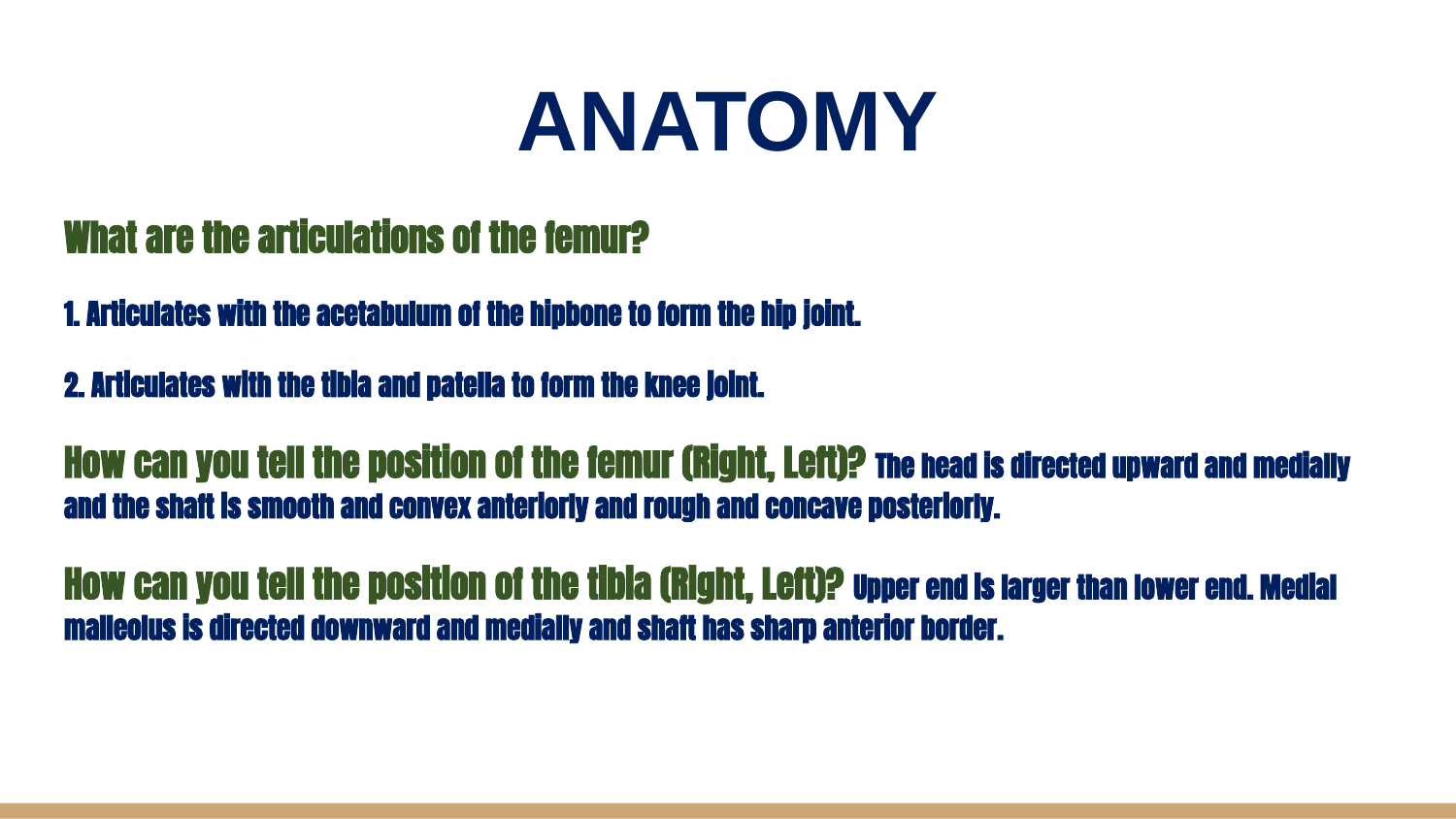

# ANATOMY
What are the articulations of the femur?
1. Articulates with the acetabulum of the hipbone to form the hip joint.
2. Articulates with the tibia and patella to form the knee joint.
How can you tell the position of the femur (Right, Left)? The head is directed upward and medially and the shaft is smooth and convex anteriorly and rough and concave posteriorly.
How can you tell the position of the tibia (Right, Left)? Upper end is larger than lower end. Medial malleolus is directed downward and medially and shaft has sharp anterior border.